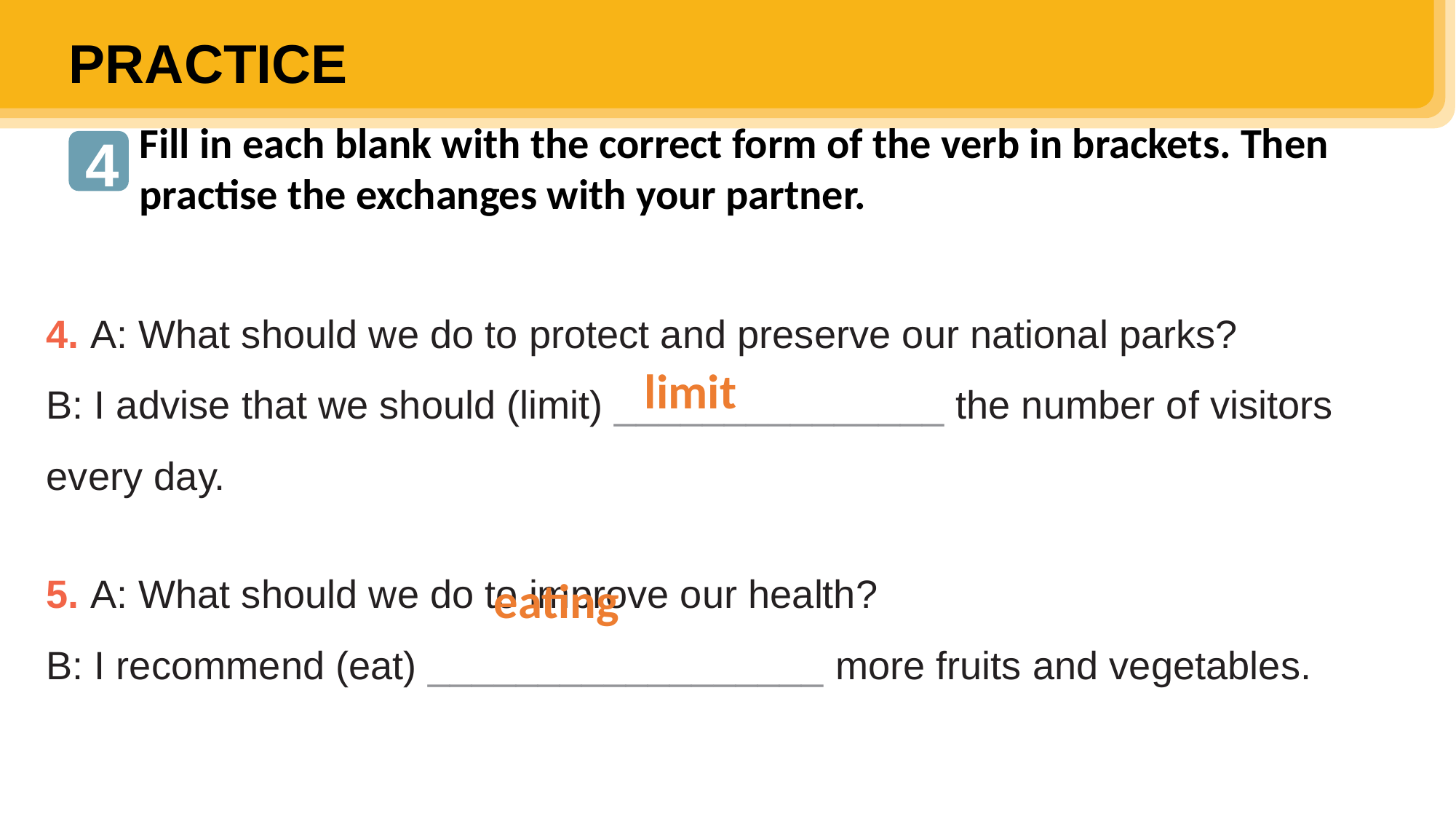

PRACTICE
Fill in each blank with the correct form of the verb in brackets. Then practise the exchanges with your partner.
4

4. A: What should we do to protect and preserve our national parks?
B: I advise that we should (limit) _______________ the number of visitors every day.
5. A: What should we do to improve our health?
B: I recommend (eat) __________________ more fruits and vegetables.
limit
eating